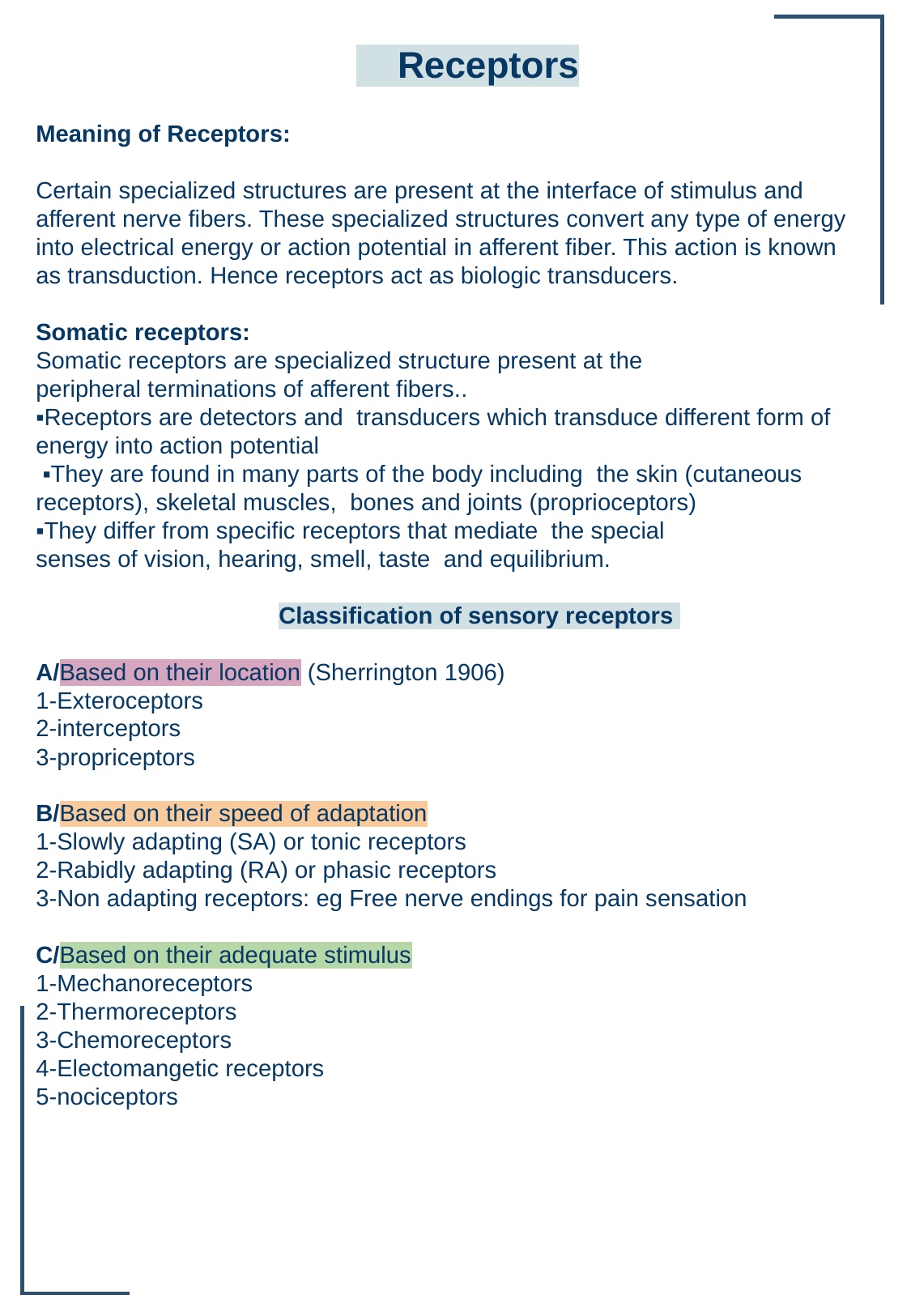

Receptors
Meaning of Receptors:
Certain specialized structures are present at the interface of stimulus and afferent nerve fibers. These specialized structures convert any type of energy into electrical energy or action potential in afferent fiber. This action is known as transduction. Hence receptors act as biologic transducers.

Somatic receptors:
Somatic receptors are specialized structure present at the
peripheral terminations of afferent fibers..
▪Receptors are detectors and  transducers which transduce different form of energy into action potential
 ▪They are found in many parts of the body including  the skin (cutaneous receptors), skeletal muscles,  bones and joints (proprioceptors)
▪They differ from specific receptors that mediate  the special
senses of vision, hearing, smell, taste  and equilibrium.

Classification of sensory receptors

A/Based on their location (Sherrington 1906)
1-Exteroceptors
2-interceptors
3-propriceptors

B/Based on their speed of adaptation
1-Slowly adapting (SA) or tonic receptors
2-Rabidly adapting (RA) or phasic receptors
3-Non adapting receptors: eg Free nerve endings for pain sensation

C/Based on their adequate stimulus
1-Mechanoreceptors
2-Thermoreceptors
3-Chemoreceptors
4-Electomangetic receptors
5-nociceptors